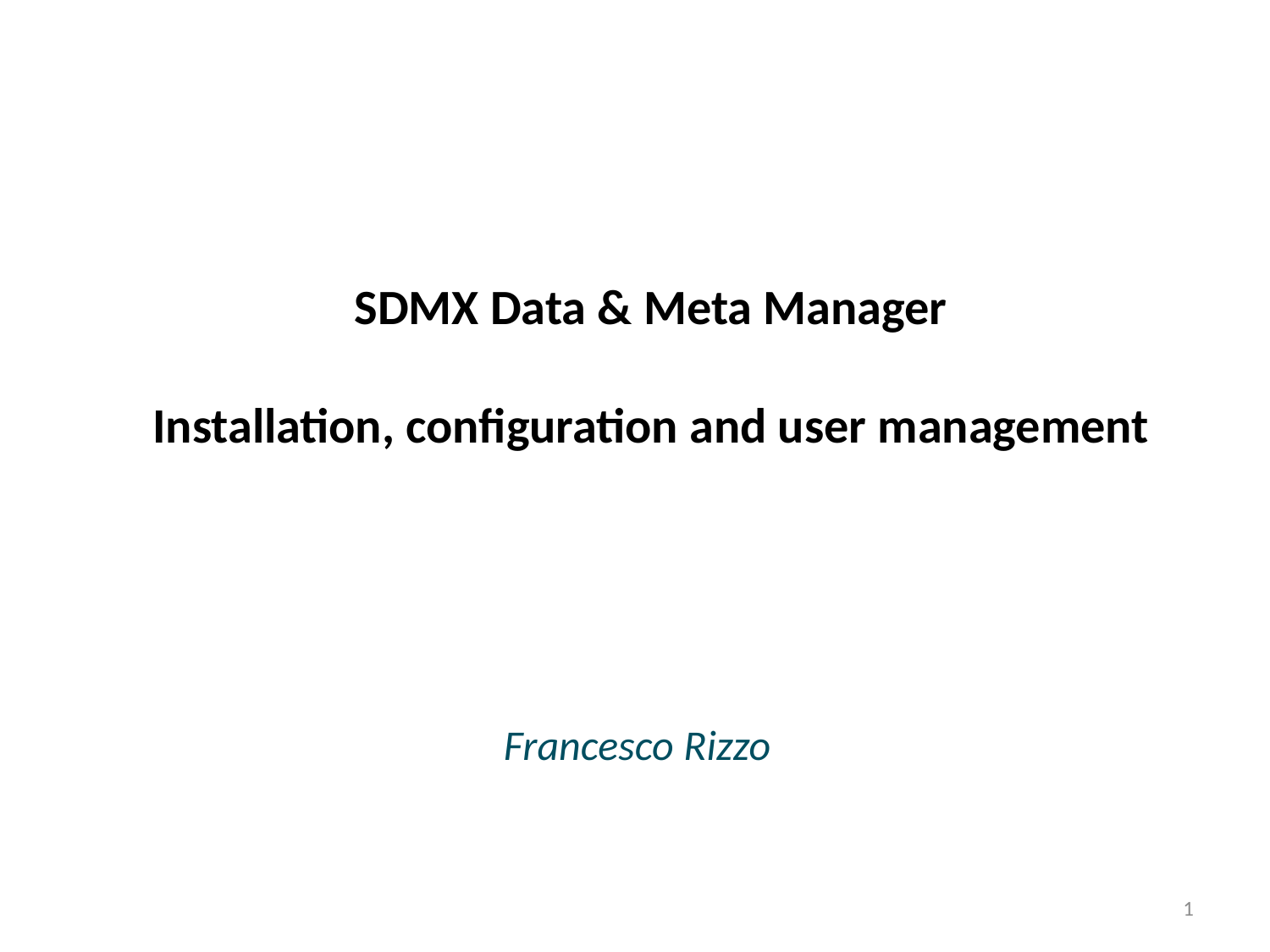

# SDMX Data & Meta Manager Installation, configuration and user management
Francesco Rizzo
1